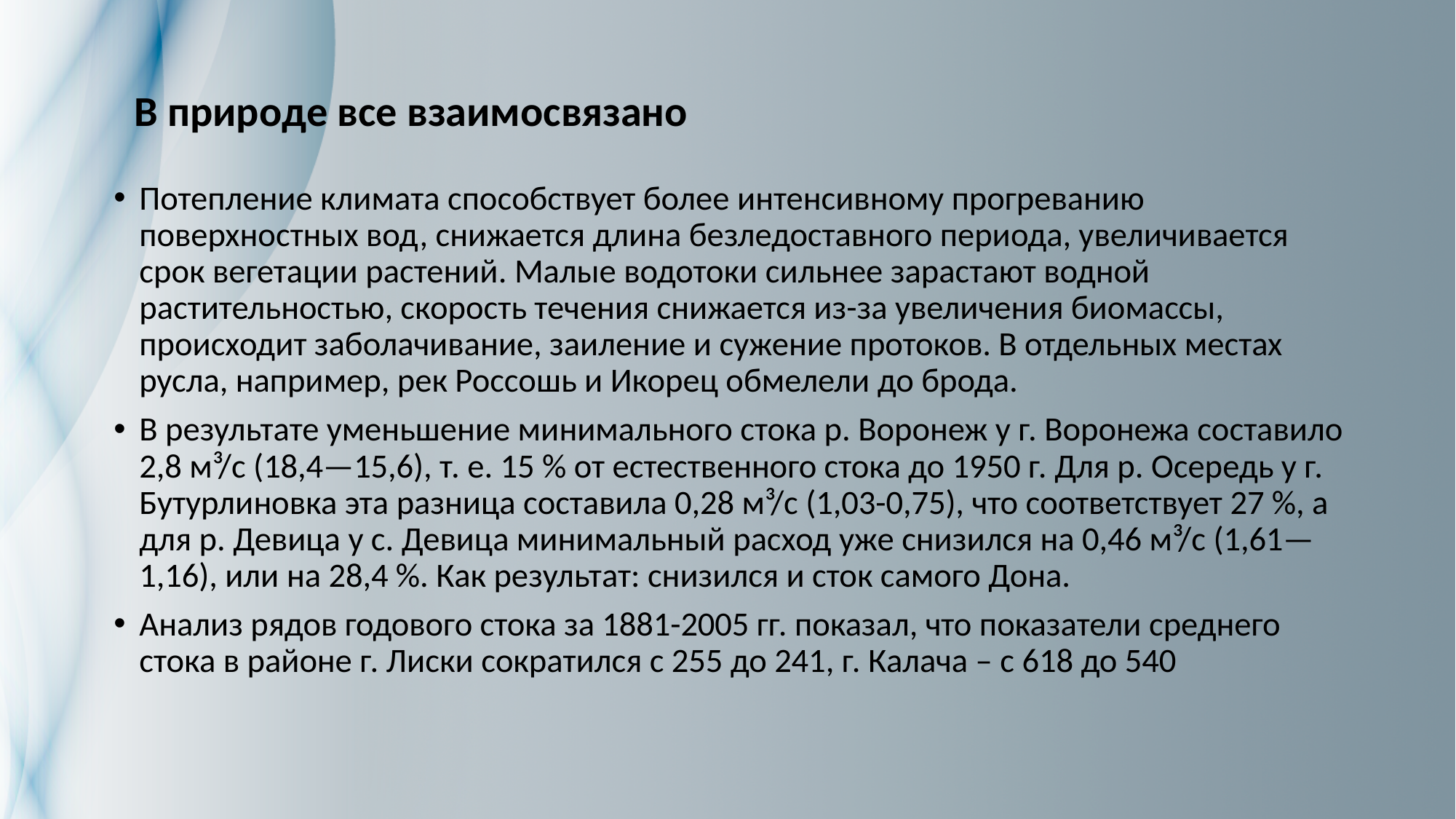

В природе все взаимосвязано
Потепление климата способствует более интенсивному прогреванию поверхностных вод, снижается длина безледоставного периода, увеличивается срок вегетации растений. Малые водотоки сильнее зарастают водной растительностью, скорость течения снижается из-за увеличения биомассы, происходит заболачивание, заиление и сужение протоков. В отдельных местах русла, например, рек Россошь и Икорец обмелели до брода.
В результате уменьшение минимального стока р. Воронеж у г. Воронежа составило 2,8 м³/с (18,4—15,6), т. е. 15 % от естественного стока до 1950 г. Для р. Осередь у г. Бутурлиновка эта разница составила 0,28 м³/с (1,03-0,75), что соответствует 27 %, а для р. Девица у с. Девица минимальный расход уже снизился на 0,46 м³/с (1,61—1,16), или на 28,4 %. Как результат: снизился и сток самого Дона.
Анализ рядов годового стока за 1881-2005 гг. показал, что показатели среднего стока в районе г. Лиски сократился с 255 до 241, г. Калача – с 618 до 540